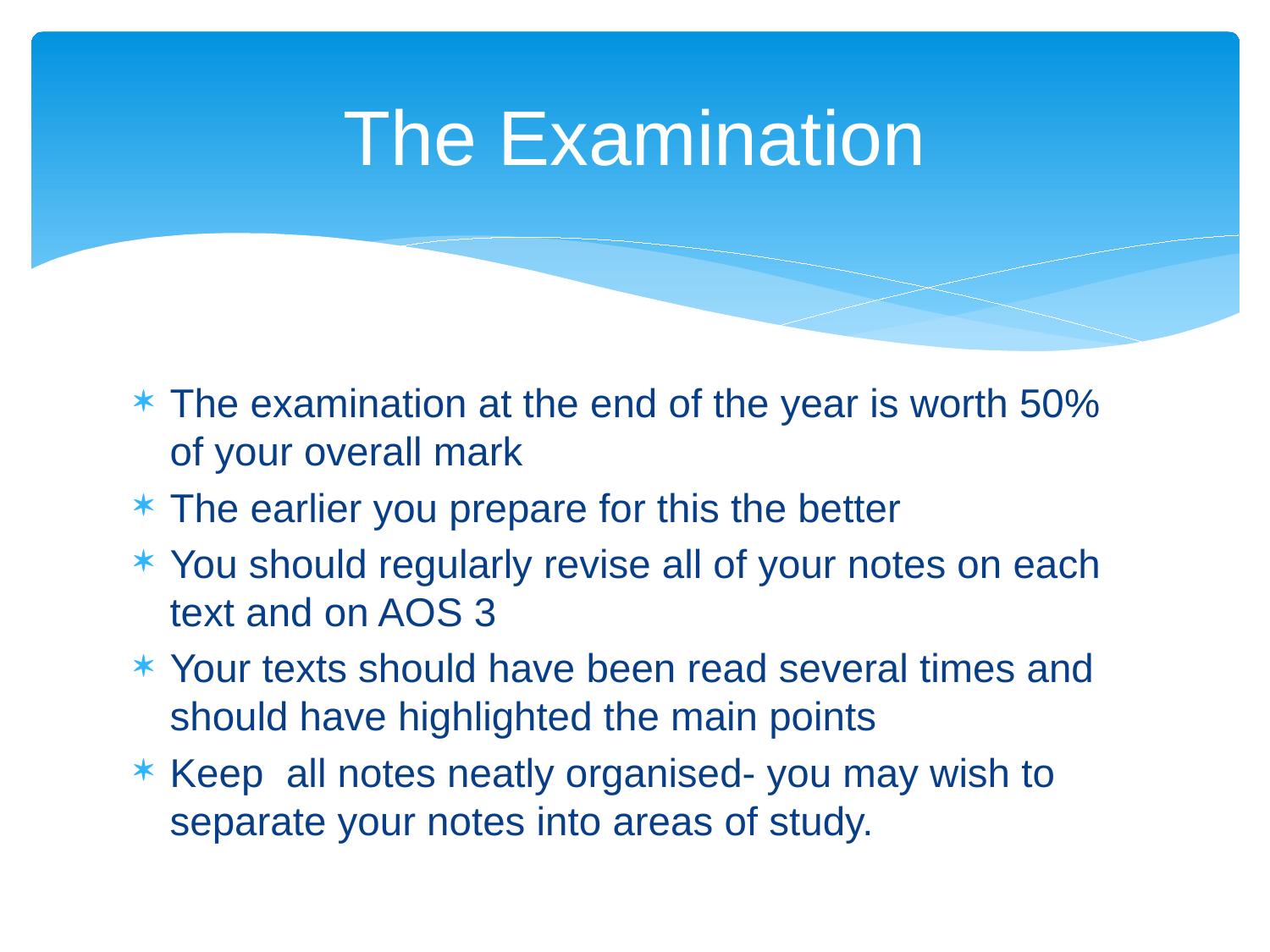

# The Examination
The examination at the end of the year is worth 50% of your overall mark
The earlier you prepare for this the better
You should regularly revise all of your notes on each text and on AOS 3
Your texts should have been read several times and should have highlighted the main points
Keep  all notes neatly organised- you may wish to separate your notes into areas of study.